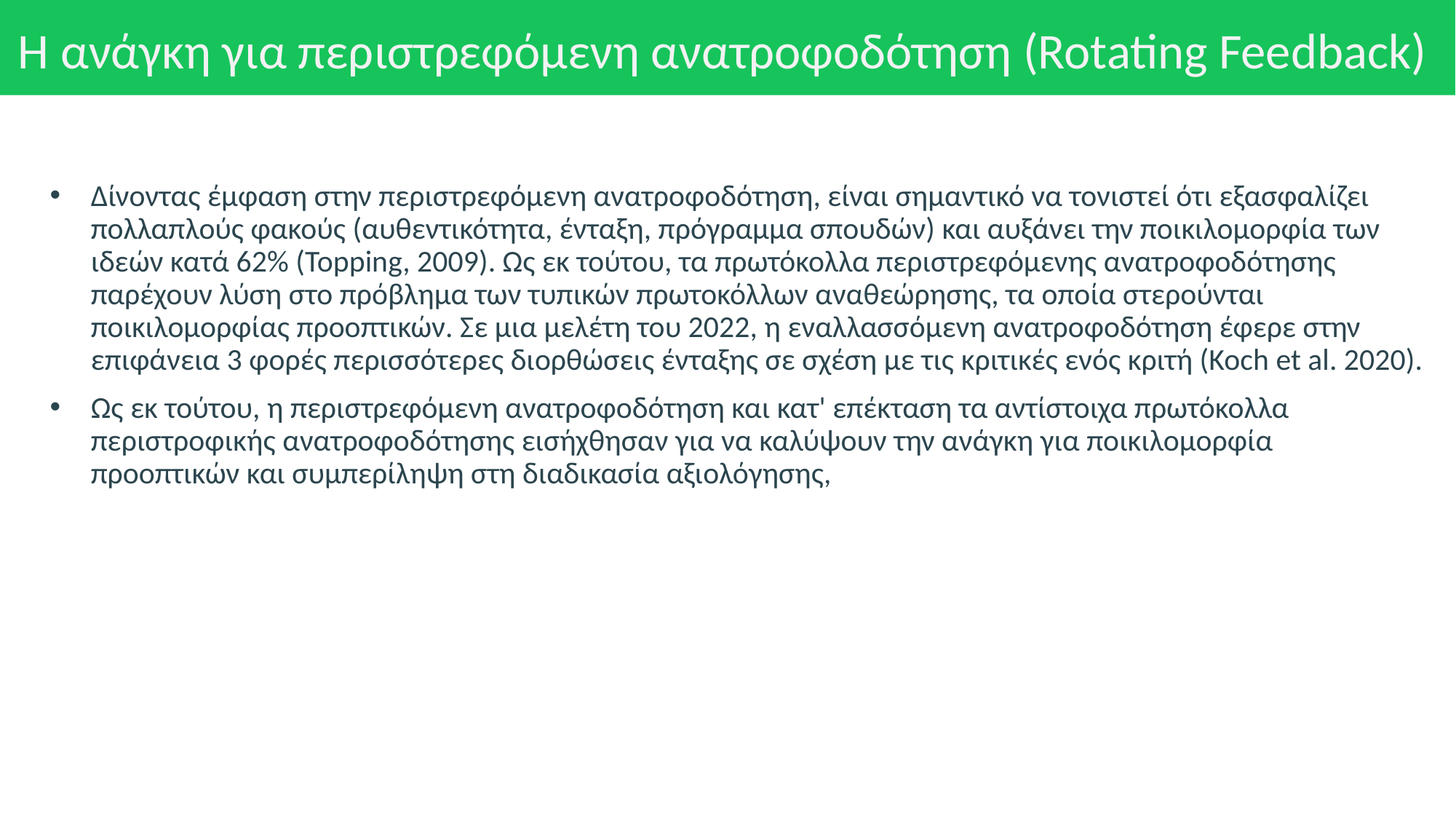

# Η ανάγκη για περιστρεφόμενη ανατροφοδότηση (Rotating Feedback)

Δίνοντας έμφαση στην περιστρεφόμενη ανατροφοδότηση, είναι σημαντικό να τονιστεί ότι εξασφαλίζει πολλαπλούς φακούς (αυθεντικότητα, ένταξη, πρόγραμμα σπουδών) και αυξάνει την ποικιλομορφία των ιδεών κατά 62% (Topping, 2009). Ως εκ τούτου, τα πρωτόκολλα περιστρεφόμενης ανατροφοδότησης παρέχουν λύση στο πρόβλημα των τυπικών πρωτοκόλλων αναθεώρησης, τα οποία στερούνται ποικιλομορφίας προοπτικών. Σε μια μελέτη του 2022, η εναλλασσόμενη ανατροφοδότηση έφερε στην επιφάνεια 3 φορές περισσότερες διορθώσεις ένταξης σε σχέση με τις κριτικές ενός κριτή (Koch et al. 2020).
Ως εκ τούτου, η περιστρεφόμενη ανατροφοδότηση και κατ' επέκταση τα αντίστοιχα πρωτόκολλα περιστροφικής ανατροφοδότησης εισήχθησαν για να καλύψουν την ανάγκη για ποικιλομορφία προοπτικών και συμπερίληψη στη διαδικασία αξιολόγησης,